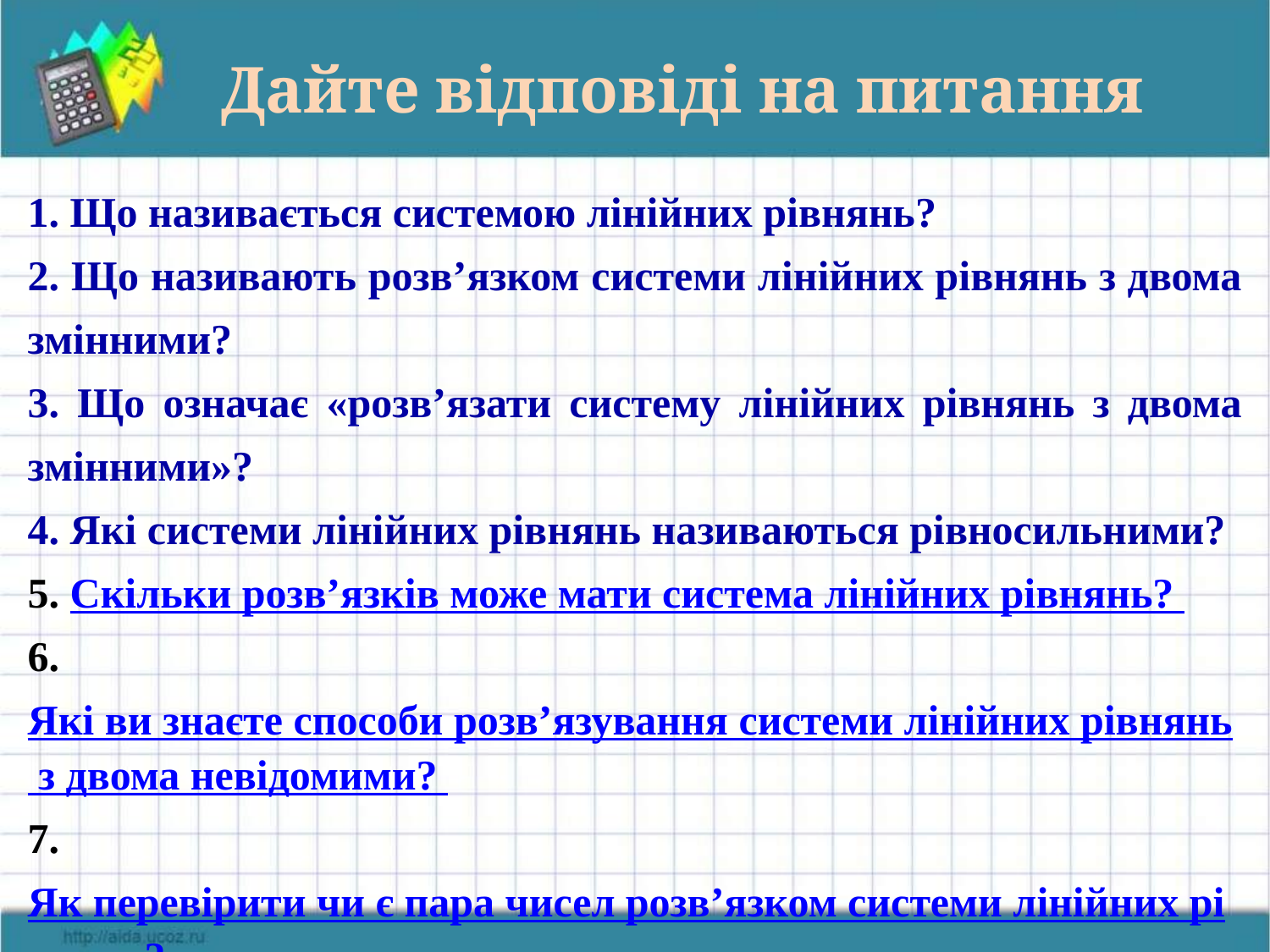

Дайте відповіді на питання
 Що називається системою лінійних рівнянь?
 Що називають розв’язком системи лінійних рівнянь з двома змінними?
 Що означає «розв’язати систему лінійних рівнянь з двома змінними»?
 Які системи лінійних рівнянь називаються рівносильними?
 Скільки розв’язків може мати система лінійних рівнянь?
 Які ви знаєте способи розв’язування системи лінійних рівнянь з двома невідомими?
 Як перевірити чи є пара чисел розв’язком системи лінійних рівнянь?